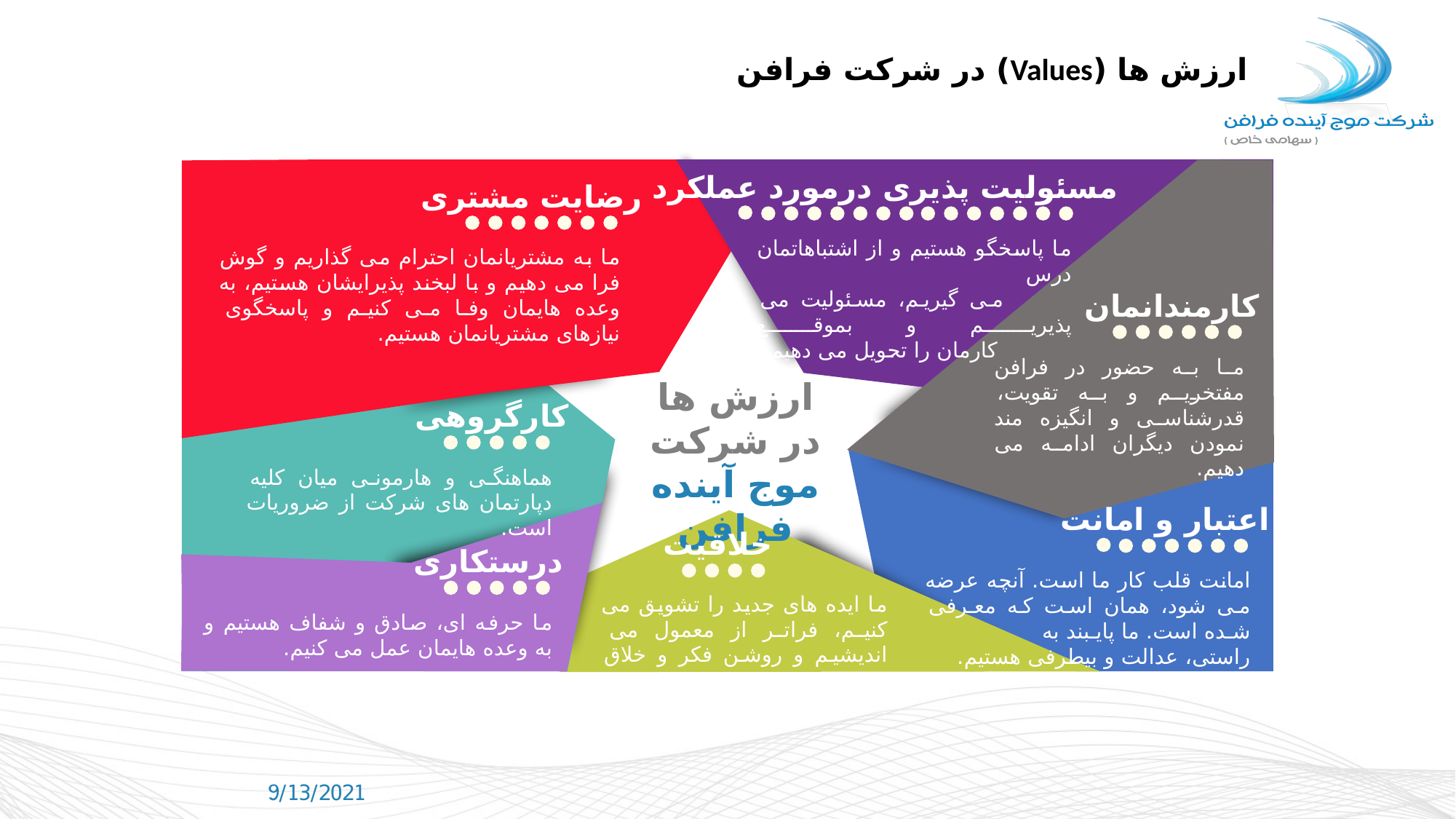

# ارزش ها (Values) در شرکت فرافن

مسئولیت پذیری درمورد عملکرد
ما پاسخگو هستیم و از اشتباهاتمان درس
      می گیریم، مسئولیت می پذیریم و بموقع
           کارمان را تحویل می دهیم.
رضایت مشتری
ما به مشتریانمان احترام می گذاریم و گوش فرا می دهیم و با لبخند پذیرایشان هستیم، به وعده هایمان وفا می کنیم و پاسخگوی نیازهای مشتریانمان هستیم.

کارمندانمان
ما به حضور در فرافن مفتخریم و به تقویت، قدرشناسی و انگیزه مند نمودن دیگران ادامه می دهیم.

ارزش ها
در شرکت
موج آینده فرافن
کارگروهی
هماهنگی و هارمونی میان کلیه دپارتمان های شرکت از ضروریات است.

اعتبار و امانت
امانت قلب کار ما است. آنچه عرضه می شود، همان است که معـرفی شـده است. ما پایـبند به
راستی، عدالت و بیطرفی هستیم.

خلاقیت
ما ایده های جدید را تشویق می کنیم، فراتر از معمول می اندیشیم و روشن فکر و خلاق هستیم.

درستکاری
ما حرفه ای، صادق و شفاف هستیم و به وعده هایمان عمل می کنیم.

9/13/2021